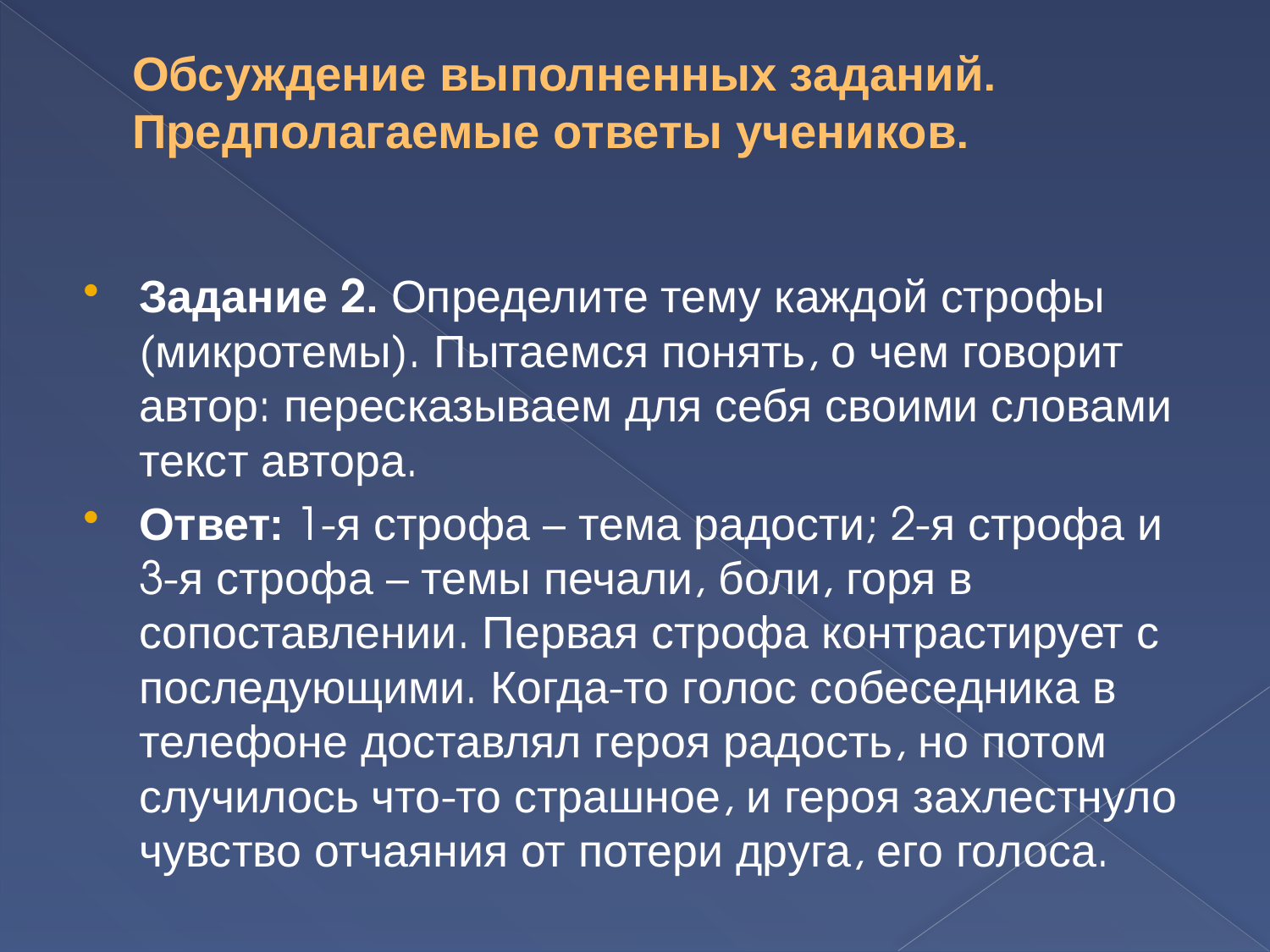

# Обсуждение выполненных заданий. Предполагаемые ответы учеников.
Задание 2. Определите тему каждой строфы (микротемы). Пытаемся понять, о чем говорит автор: пересказываем для себя своими словами текст автора.
Ответ: 1-я строфа – тема радости; 2-я строфа и 3-я строфа – темы печали, боли, горя в сопоставлении. Первая строфа контрастирует с последующими. Когда-то голос собеседника в телефоне доставлял героя радость, но потом случилось что-то страшное, и героя захлестнуло чувство отчаяния от потери друга, его голоса.